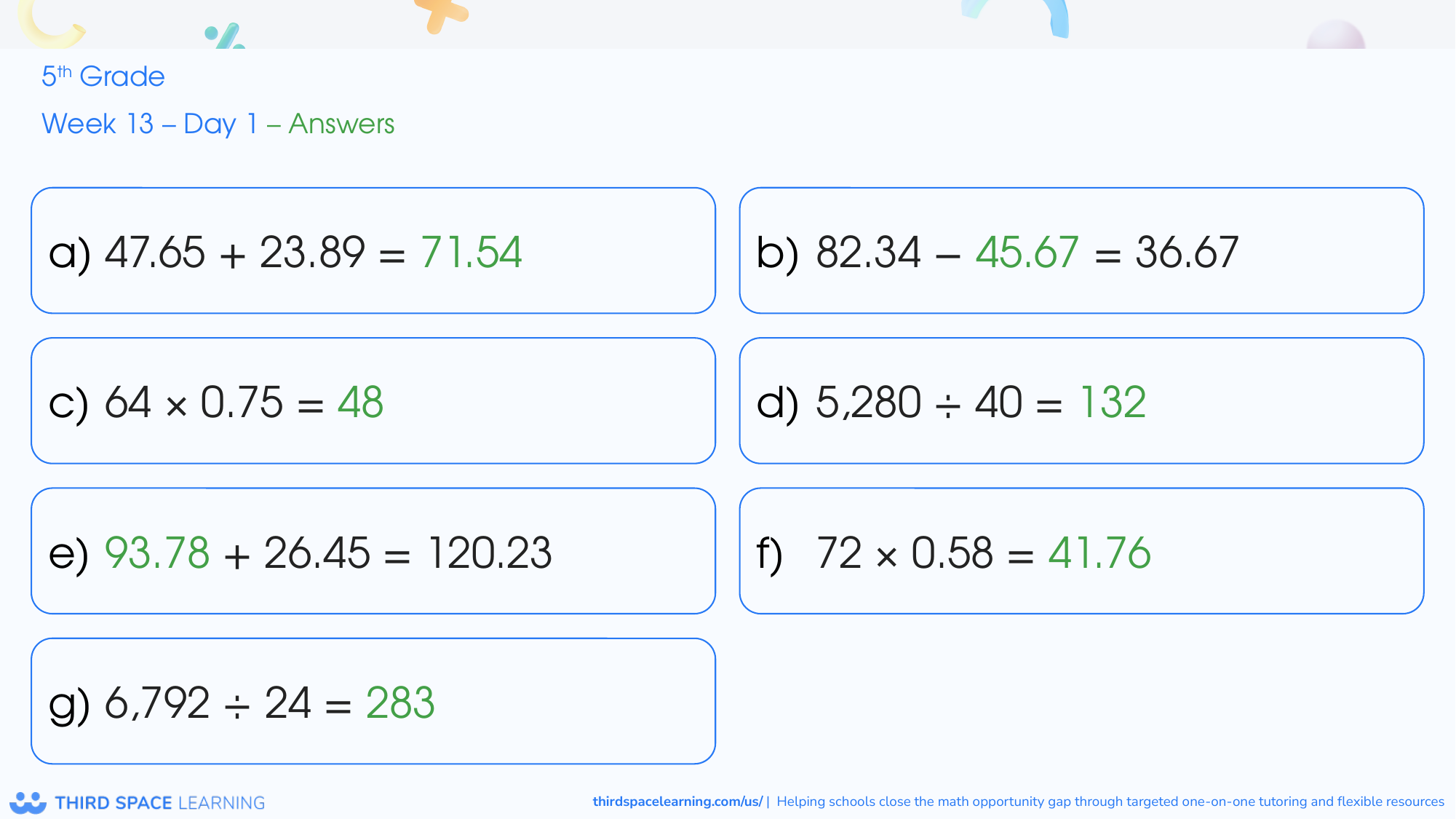

5th Grade
Week 13 – Day 1 – Answers
47.65 + 23.89 = 71.54
82.34 − 45.67 = 36.67
64 × 0.75 = 48
5,280 ÷ 40 = 132
93.78 + 26.45 = 120.23
72 × 0.58 = 41.76
6,792 ÷ 24 = 283